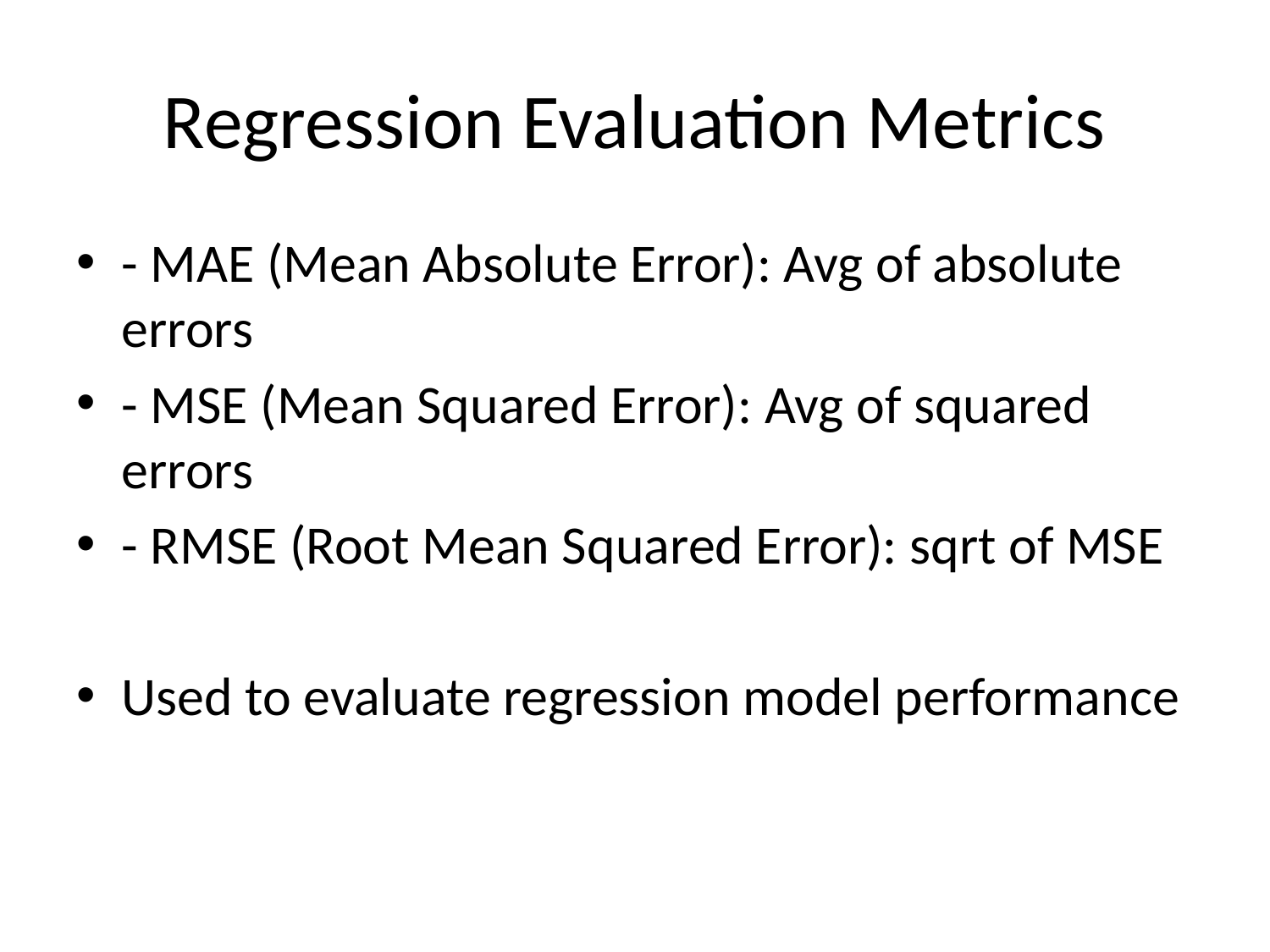

# Regression Evaluation Metrics
- MAE (Mean Absolute Error): Avg of absolute errors
- MSE (Mean Squared Error): Avg of squared errors
- RMSE (Root Mean Squared Error): sqrt of MSE

Used to evaluate regression model performance